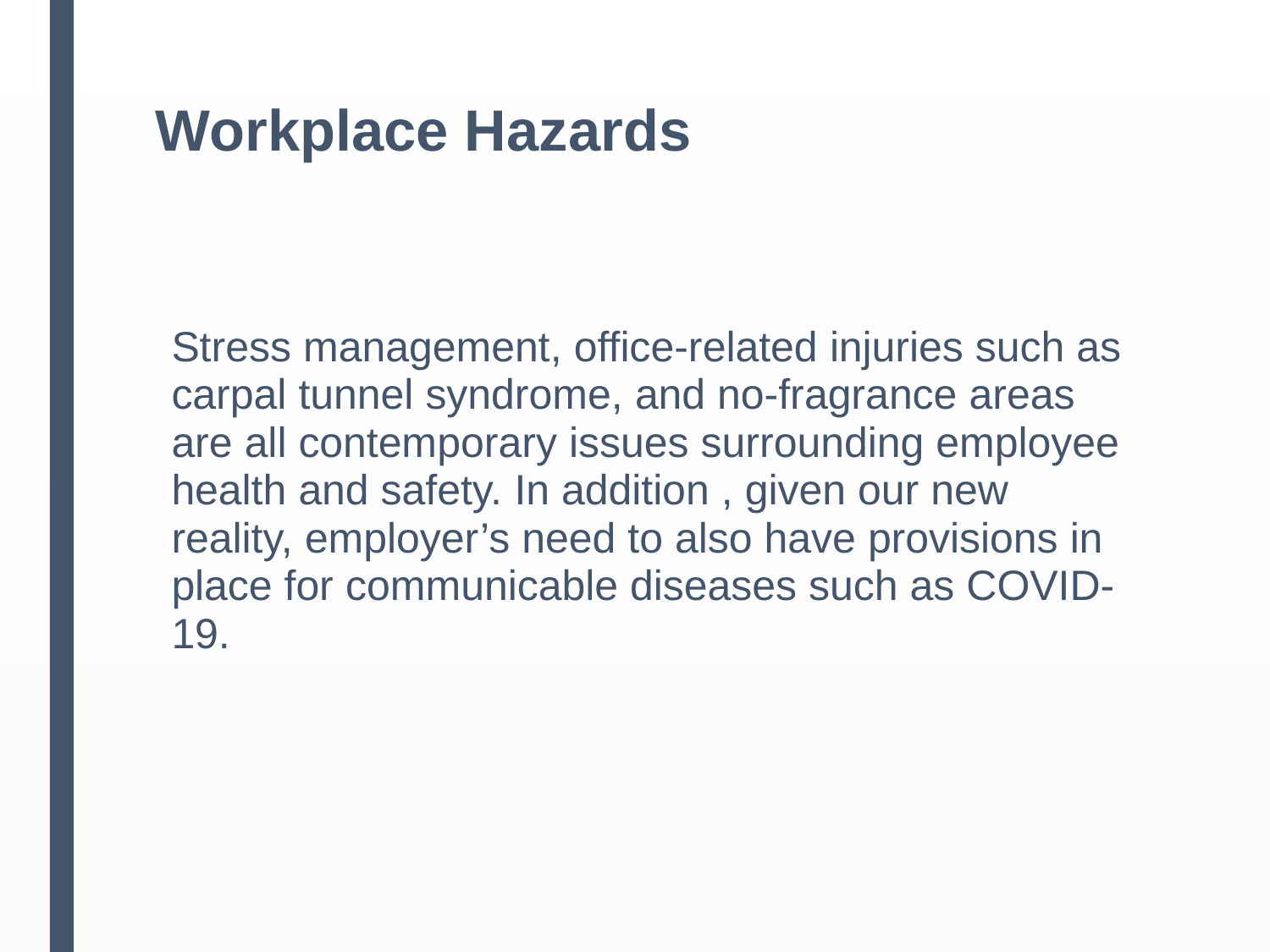

# Workplace Hazards
Stress management, office-related injuries such as carpal tunnel syndrome, and no-fragrance areas are all contemporary issues surrounding employee health and safety. In addition , given our new reality, employer’s need to also have provisions in place for communicable diseases such as COVID-19.